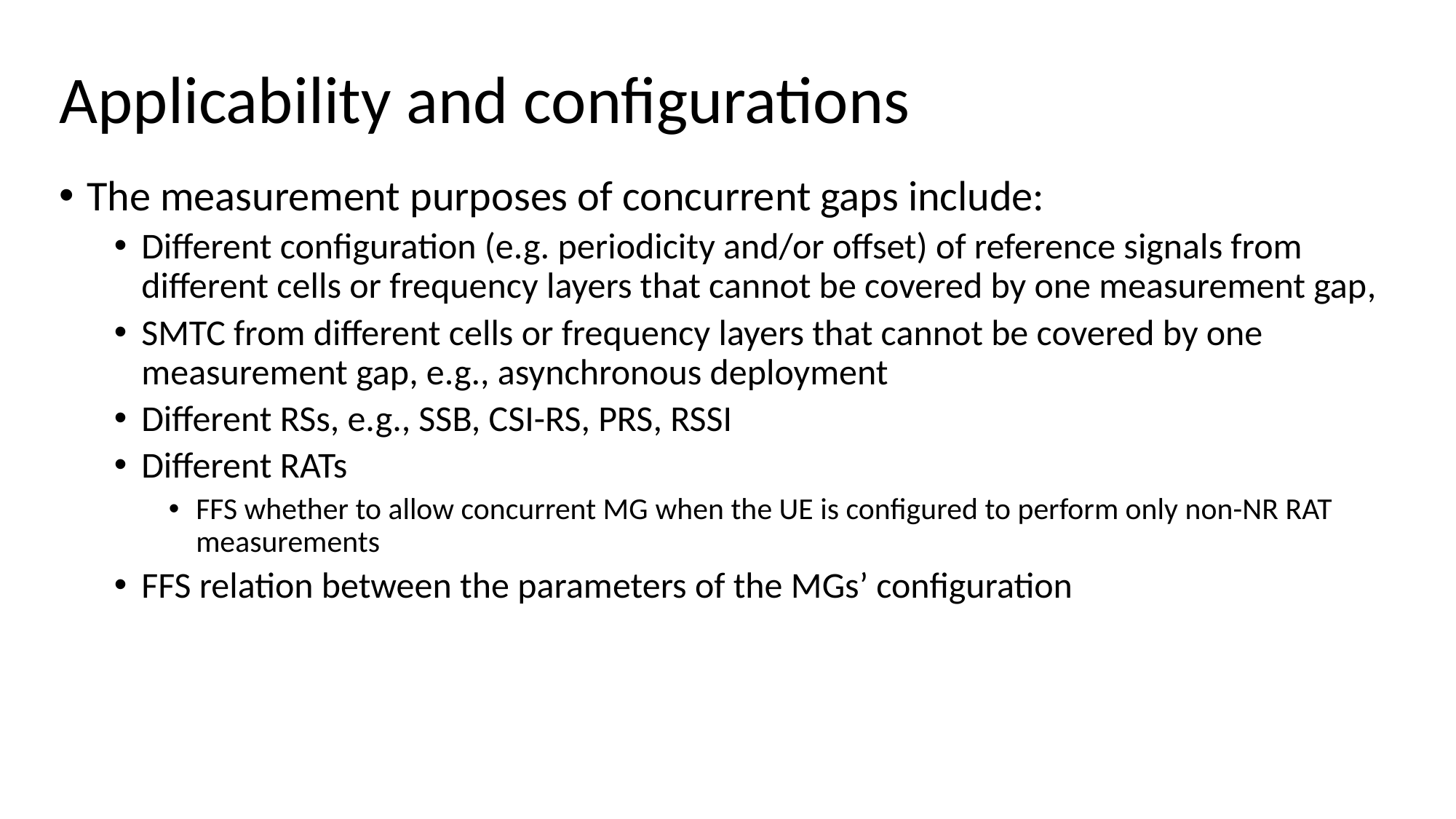

# Applicability and configurations
The measurement purposes of concurrent gaps include:
Different configuration (e.g. periodicity and/or offset) of reference signals from different cells or frequency layers that cannot be covered by one measurement gap,
SMTC from different cells or frequency layers that cannot be covered by one measurement gap, e.g., asynchronous deployment
Different RSs, e.g., SSB, CSI-RS, PRS, RSSI
Different RATs
FFS whether to allow concurrent MG when the UE is configured to perform only non-NR RAT measurements
FFS relation between the parameters of the MGs’ configuration